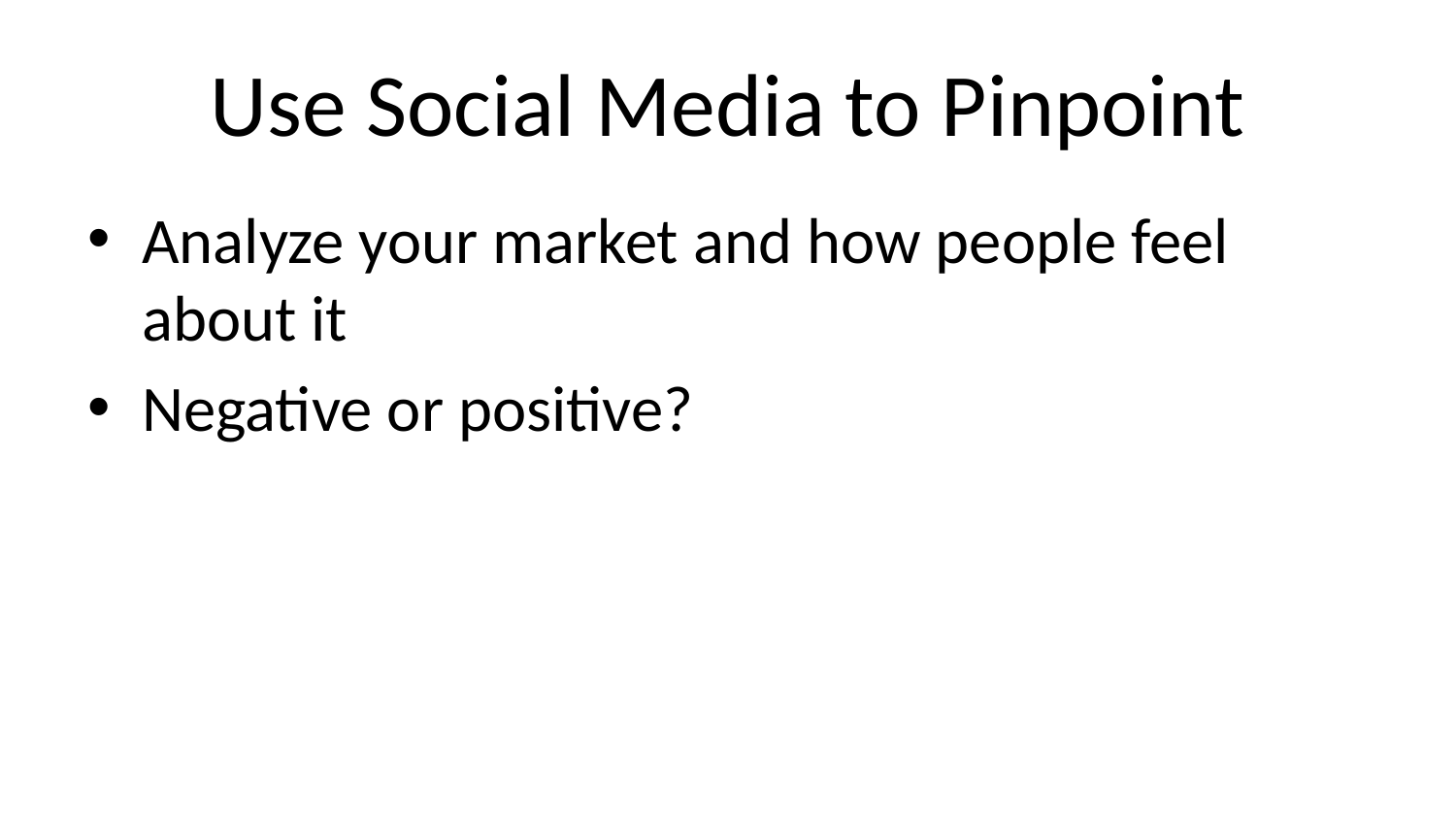

# Use Social Media to Pinpoint
Analyze your market and how people feel about it
Negative or positive?